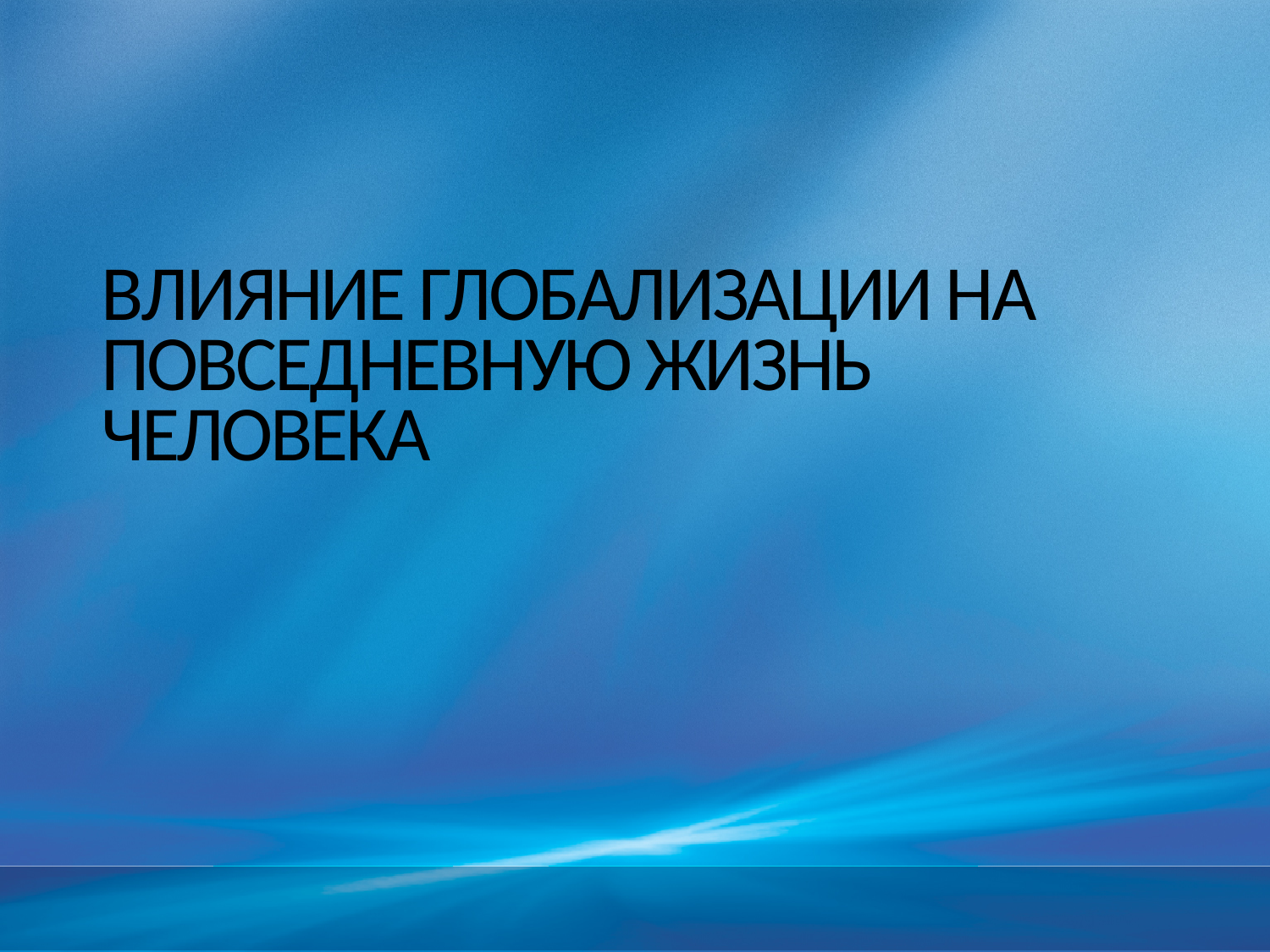

# ВЛИЯНИЕ ГЛОБАЛИЗАЦИИ НА ПОВСЕДНЕВНУЮ ЖИЗНЬ  ЧЕЛОВЕКА